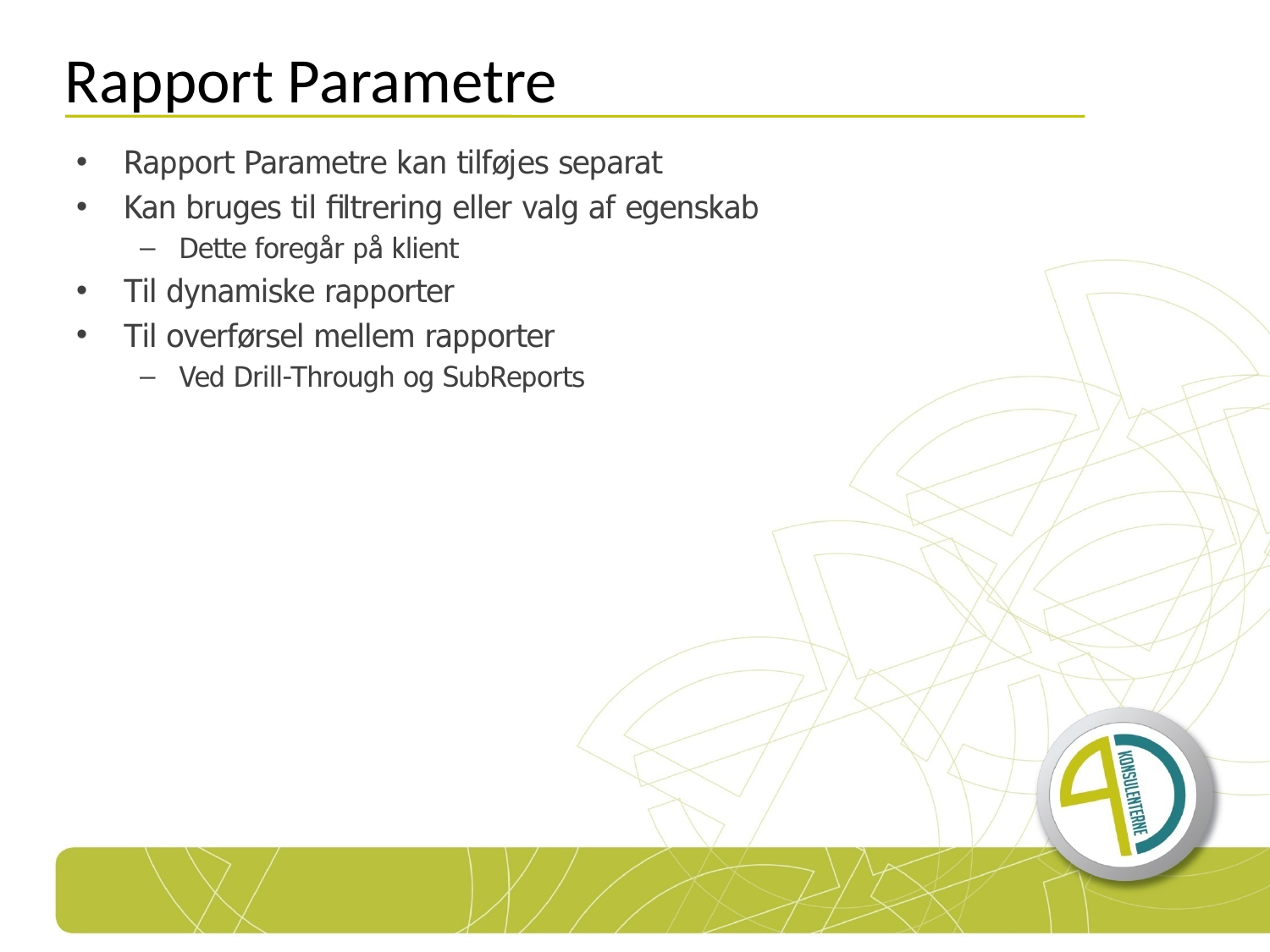

# Rapport Parametre
Rapport Parametre kan tilføjes separat
Kan bruges til filtrering eller valg af egenskab
Dette foregår på klient
Til dynamiske rapporter
Til overførsel mellem rapporter
Ved Drill-Through og SubReports